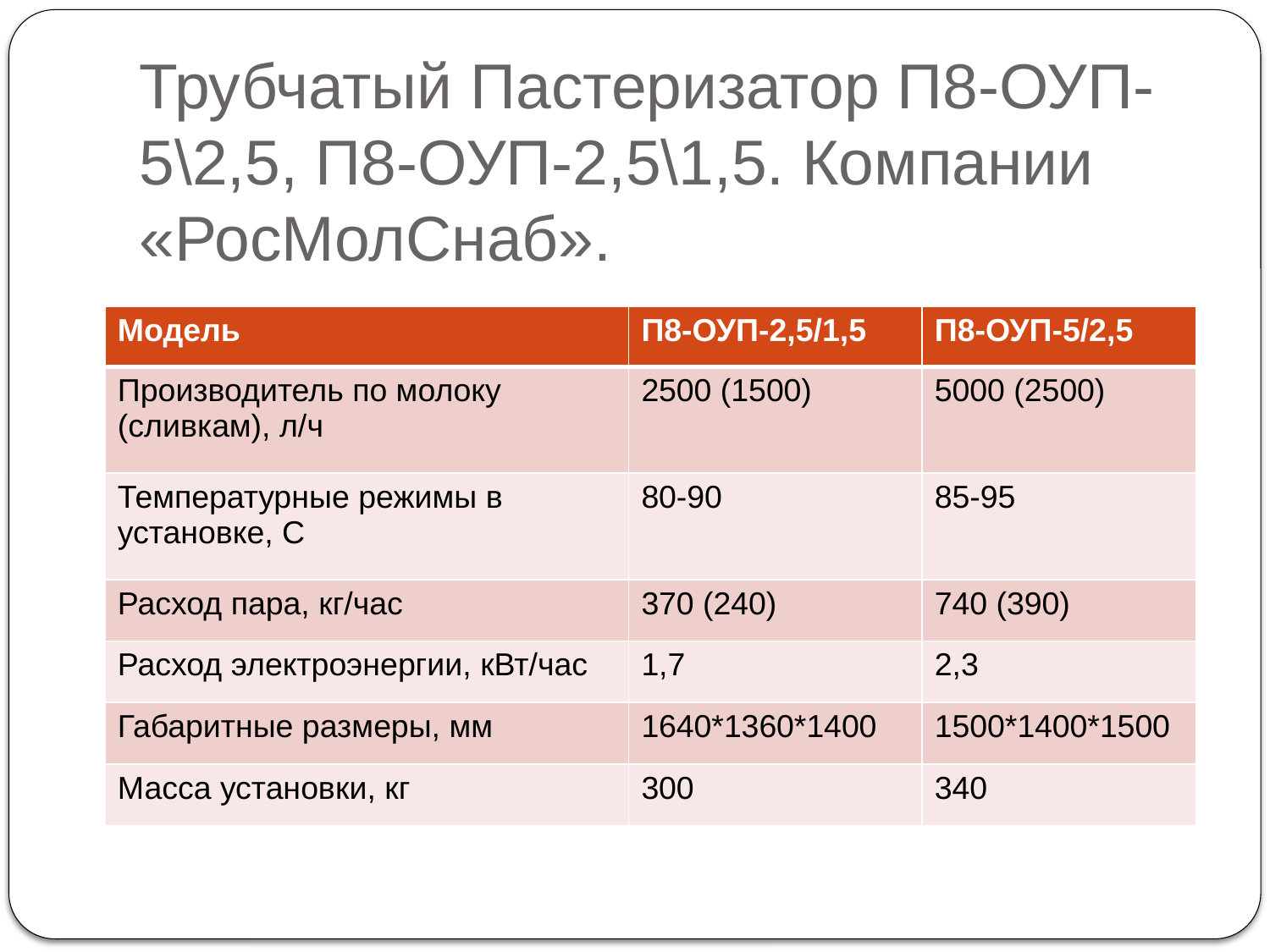

# Трубчатый Пастеризатор П8-ОУП-5\2,5, П8-ОУП-2,5\1,5. Компании «РосМолСнаб».
| Модель | П8-ОУП-2,5/1,5 | П8-ОУП-5/2,5 |
| --- | --- | --- |
| Производитель по молоку (сливкам), л/ч | 2500 (1500) | 5000 (2500) |
| Температурные режимы в установке, С | 80-90 | 85-95 |
| Расход пара, кг/час | 370 (240) | 740 (390) |
| Расход электроэнергии, кВт/час | 1,7 | 2,3 |
| Габаритные размеры, мм | 1640\*1360\*1400 | 1500\*1400\*1500 |
| Масса установки, кг | 300 | 340 |